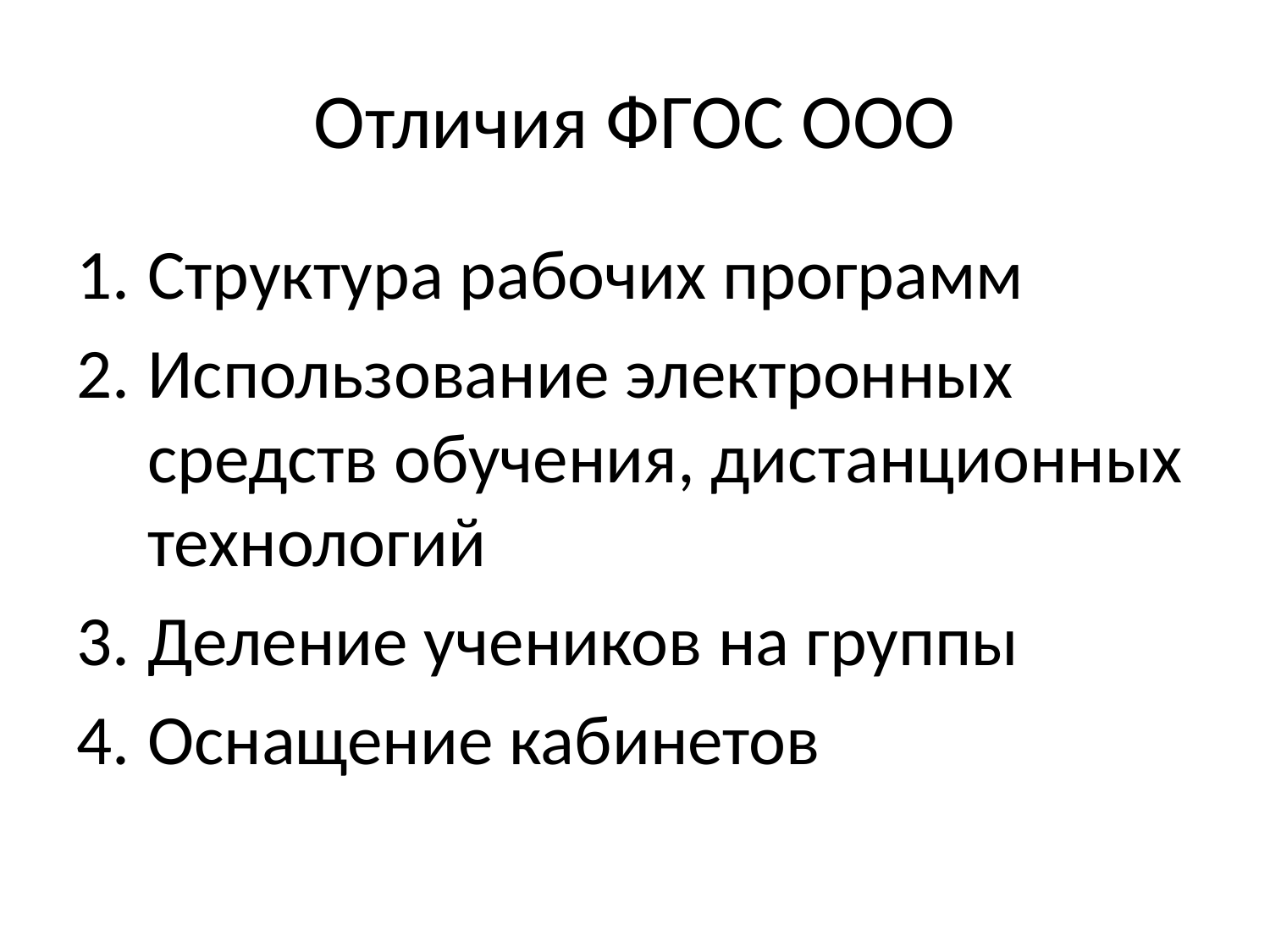

# Отличия ФГОС ООО
Структура рабочих программ
Использование электронных средств обучения, дистанционных технологий
Деление учеников на группы
Оснащение кабинетов